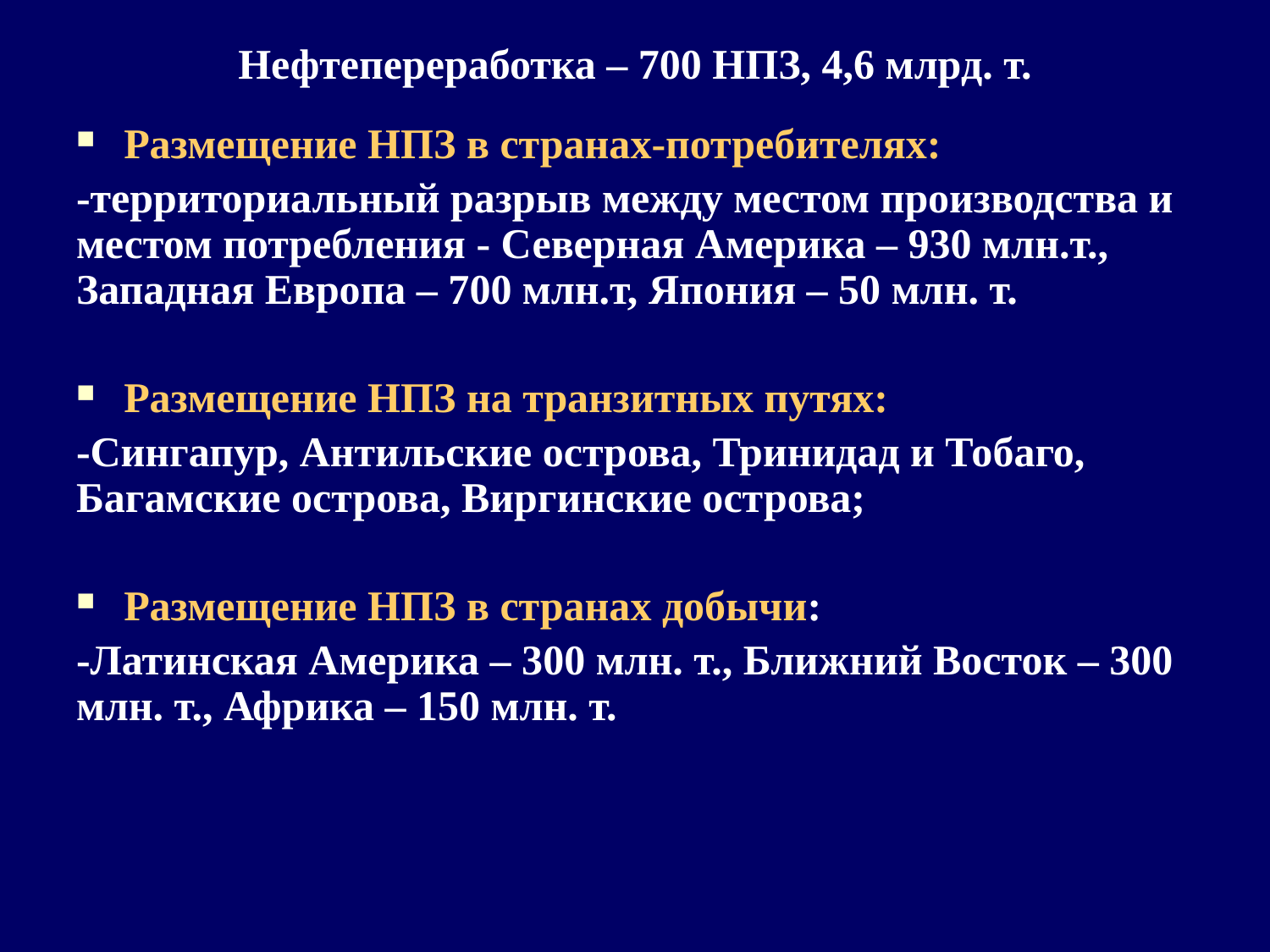

# Нефтепереработка – 700 НПЗ, 4,6 млрд. т.
Размещение НПЗ в странах-потребителях:
-территориальный разрыв между местом производства и местом потребления - Северная Америка – 930 млн.т., Западная Европа – 700 млн.т, Япония – 50 млн. т.

Размещение НПЗ на транзитных путях:
-Сингапур, Антильские острова, Тринидад и Тобаго, Багамские острова, Виргинские острова;

Размещение НПЗ в странах добычи:
-Латинская Америка – 300 млн. т., Ближний Восток – 300 млн. т., Африка – 150 млн. т.